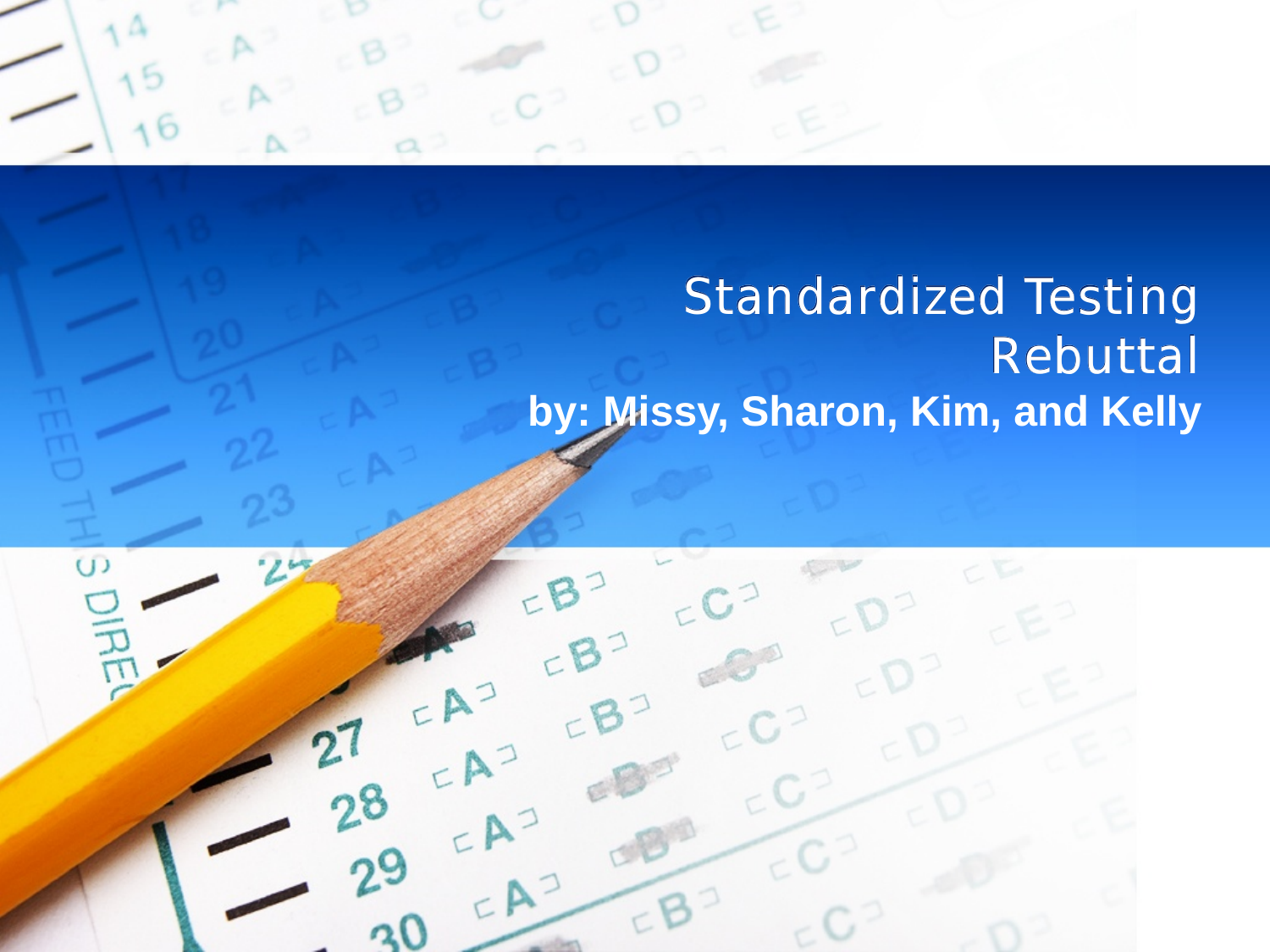

# Standardized Testing Rebuttal
by: Missy, Sharon, Kim, and Kelly